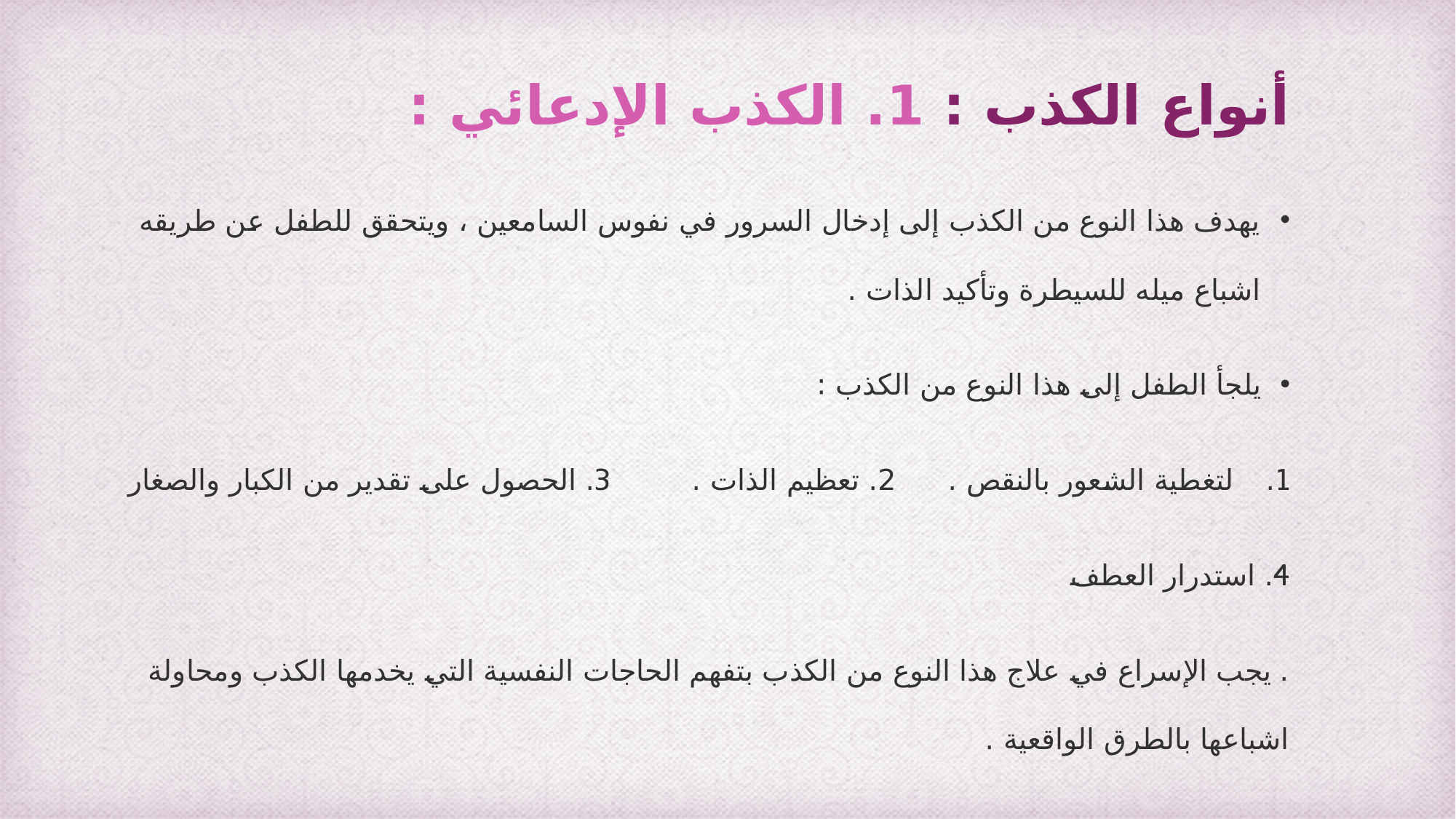

# أنواع الكذب : 1. الكذب الإدعائي :
يهدف هذا النوع من الكذب إلى إدخال السرور في نفوس السامعين ، ويتحقق للطفل عن طريقه اشباع ميله للسيطرة وتأكيد الذات .
يلجأ الطفل إلى هذا النوع من الكذب :
لتغطية الشعور بالنقص .      2. تعظيم الذات .         3. الحصول على تقدير من الكبار والصغار
4. استدرار العطف
. يجب الإسراع في علاج هذا النوع من الكذب بتفهم الحاجات النفسية التي يخدمها الكذب ومحاولة اشباعها بالطرق الواقعية .